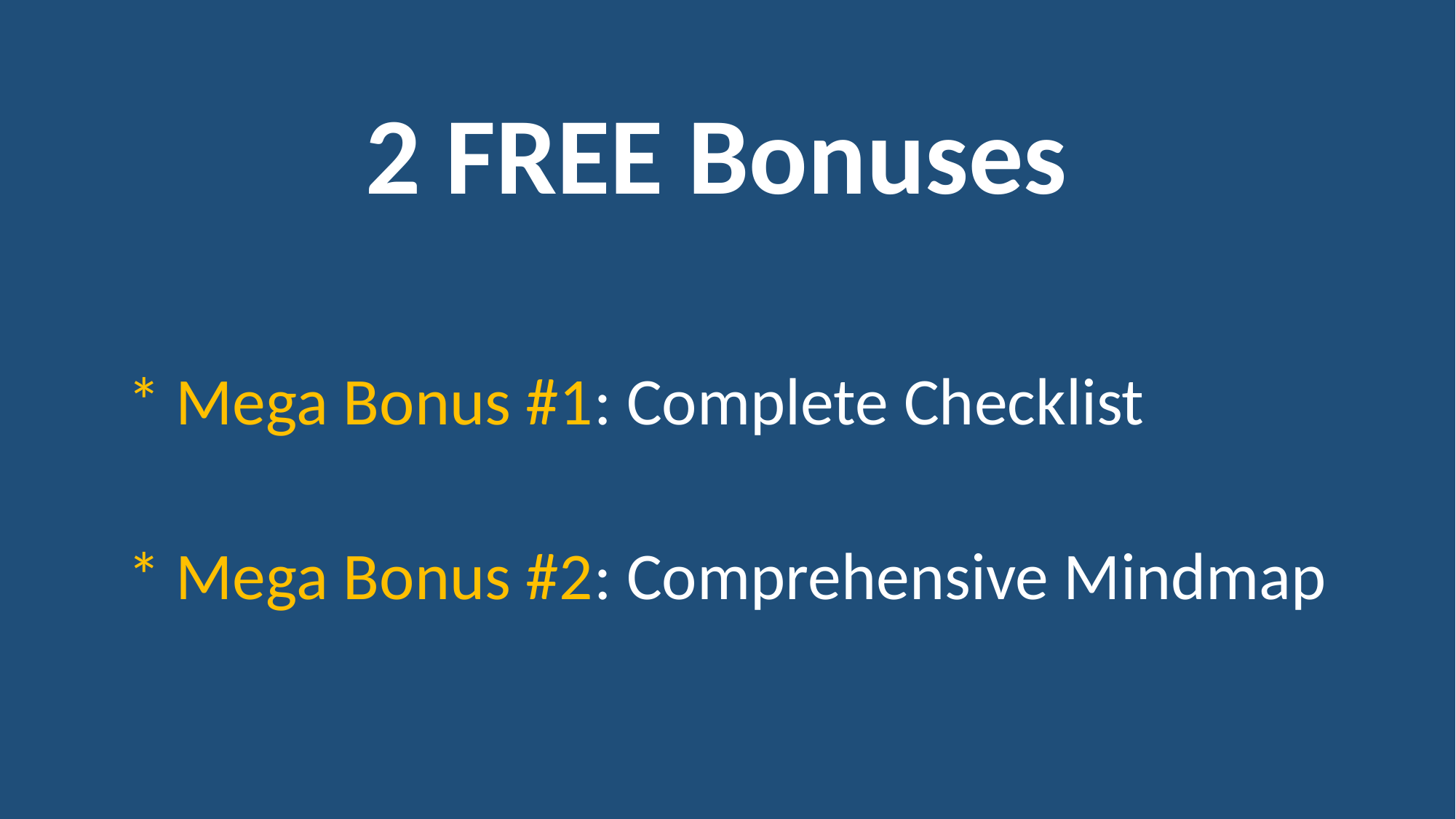

# 2 FREE Bonuses
 * Mega Bonus #1: Complete Checklist

 * Mega Bonus #2: Comprehensive Mindmap